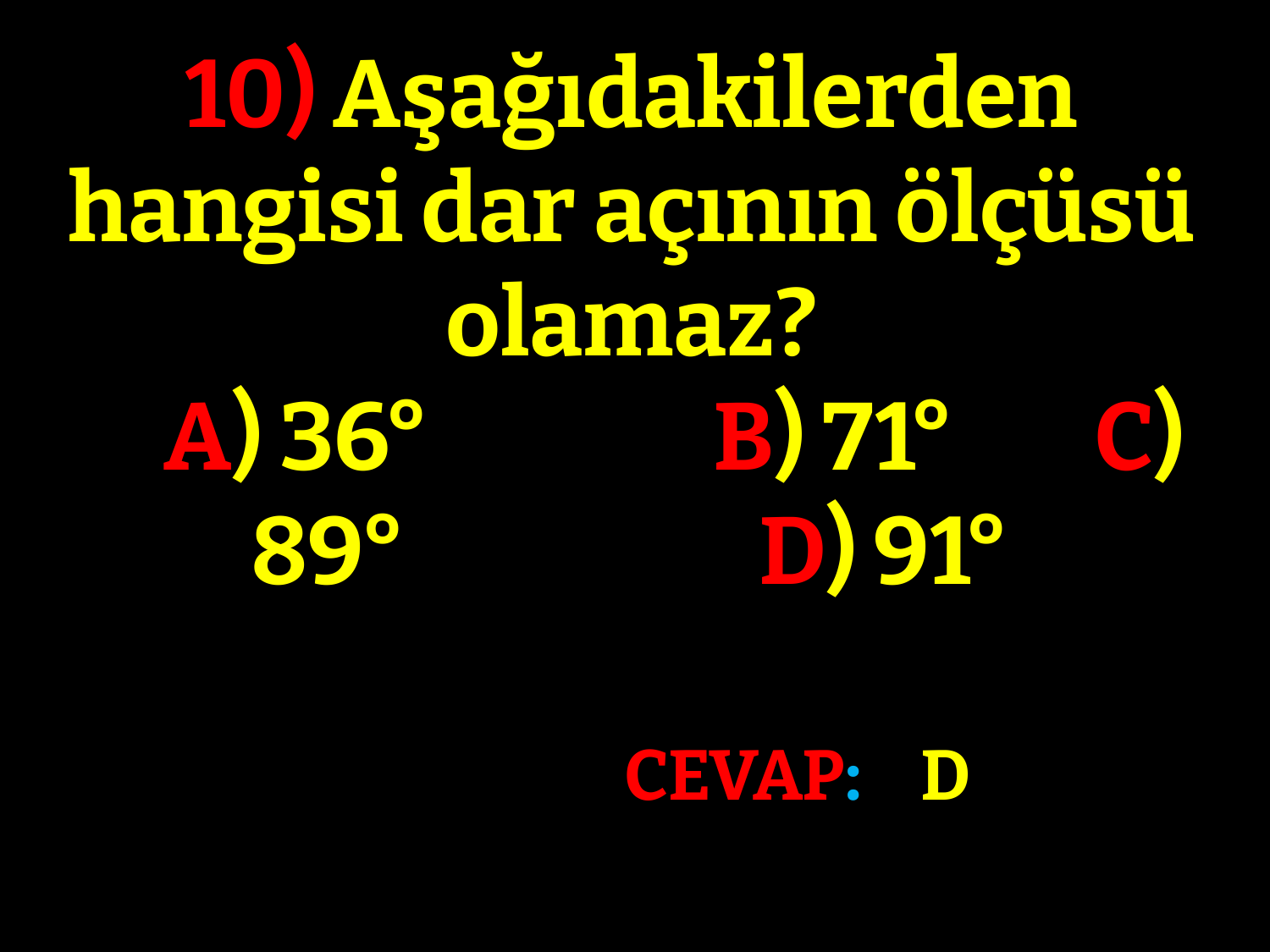

10) Aşağıdakilerden hangisi dar açının ölçüsü olamaz?
     A) 36°			B) 71°		C) 89°			D) 91°

#
CEVAP:
D